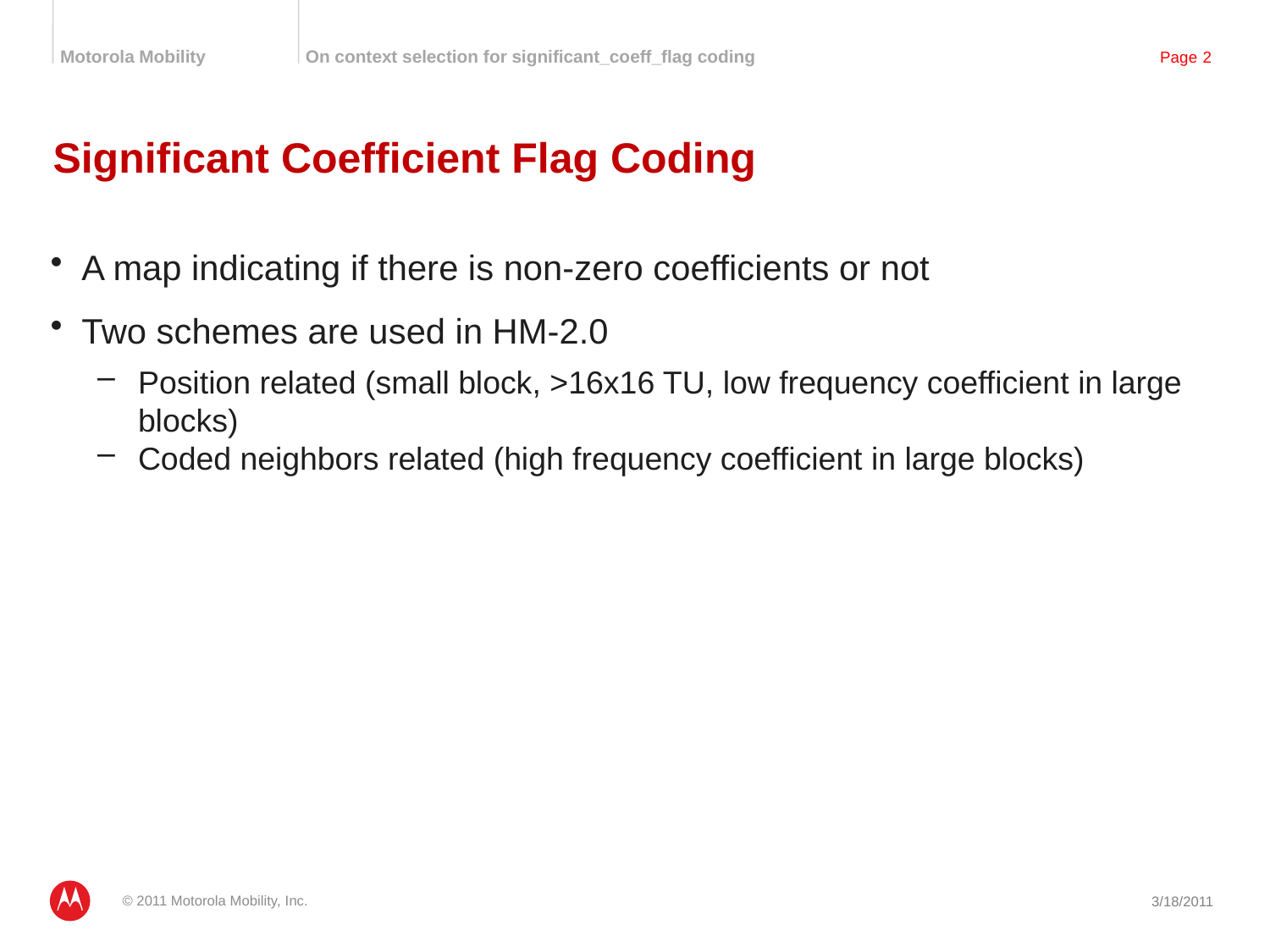

# Significant Coefficient Flag Coding
A map indicating if there is non-zero coefficients or not
Two schemes are used in HM-2.0
Position related (small block, >16x16 TU, low frequency coefficient in large blocks)
Coded neighbors related (high frequency coefficient in large blocks)
© 2011 Motorola Mobility, Inc.
3/18/2011